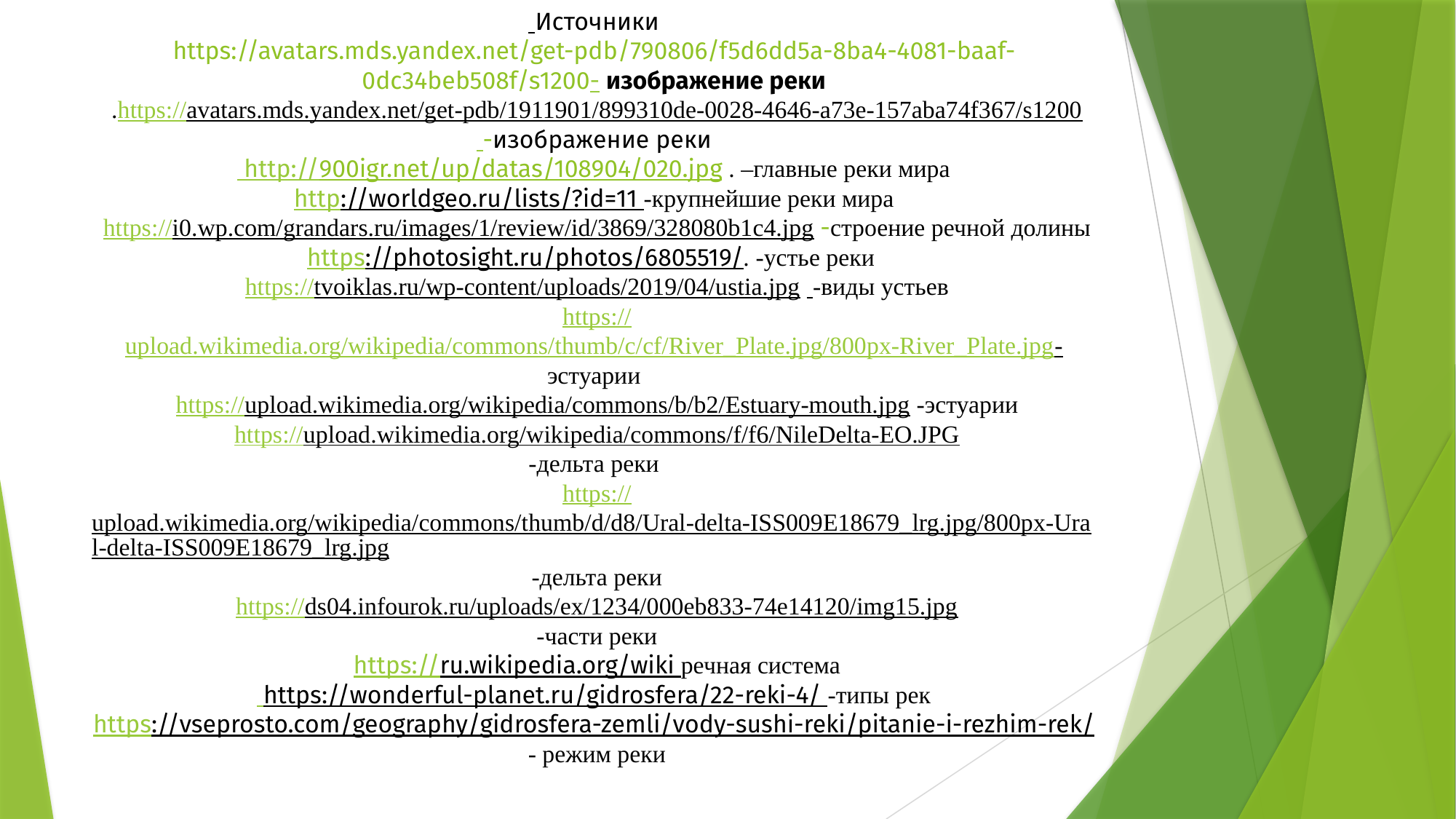

# Источники https://avatars.mds.yandex.net/get-pdb/790806/f5d6dd5a-8ba4-4081-baaf-0dc34beb508f/s1200- изображение реки .https://avatars.mds.yandex.net/get-pdb/1911901/899310de-0028-4646-a73e-157aba74f367/s1200 -изображение реки http://900igr.net/up/datas/108904/020.jpg . –главные реки мира http://worldgeo.ru/lists/?id=11 -крупнейшие реки мира https://i0.wp.com/grandars.ru/images/1/review/id/3869/328080b1c4.jpg -строение речной долины https://photosight.ru/photos/6805519/. -устье реки https://tvoiklas.ru/wp-content/uploads/2019/04/ustia.jpg  -виды устьев https://upload.wikimedia.org/wikipedia/commons/thumb/c/cf/River_Plate.jpg/800px-River_Plate.jpg- эстуарии https://upload.wikimedia.org/wikipedia/commons/b/b2/Estuary-mouth.jpg -эстуарии https://upload.wikimedia.org/wikipedia/commons/f/f6/NileDelta-EO.JPG -дельта реки https://upload.wikimedia.org/wikipedia/commons/thumb/d/d8/Ural-delta-ISS009E18679_lrg.jpg/800px-Ural-delta-ISS009E18679_lrg.jpg -дельта реки https://ds04.infourok.ru/uploads/ex/1234/000eb833-74e14120/img15.jpg -части реки https://ru.wikipedia.org/wiki речная система https://wonderful-planet.ru/gidrosfera/22-reki-4/ -типы рек https://vseprosto.com/geography/gidrosfera-zemli/vody-sushi-reki/pitanie-i-rezhim-rek/  - режим реки